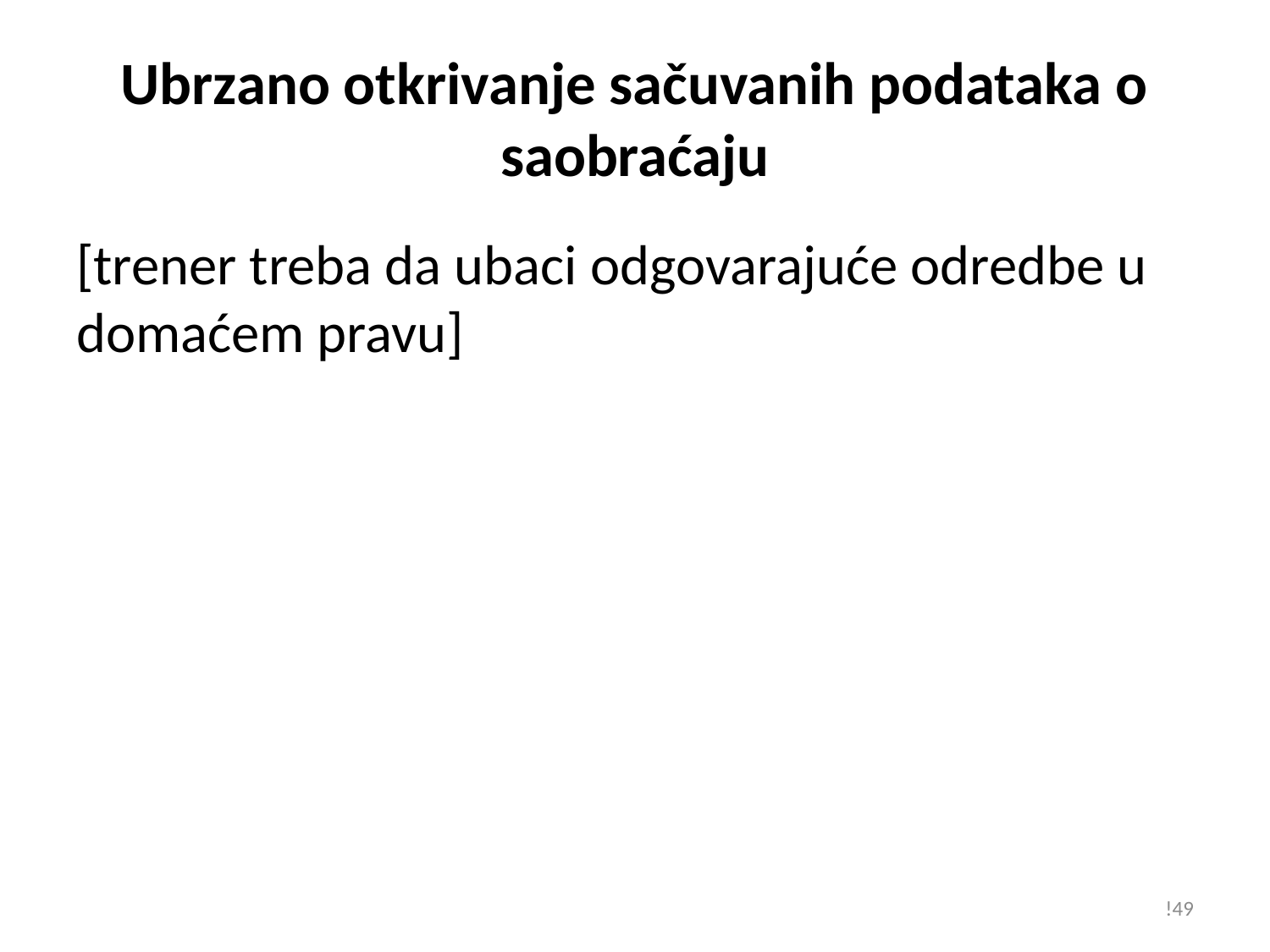

# Ubrzano otkrivanje sačuvanih podataka o saobraćaju
[trener treba da ubaci odgovarajuće odredbe u domaćem pravu]
!49